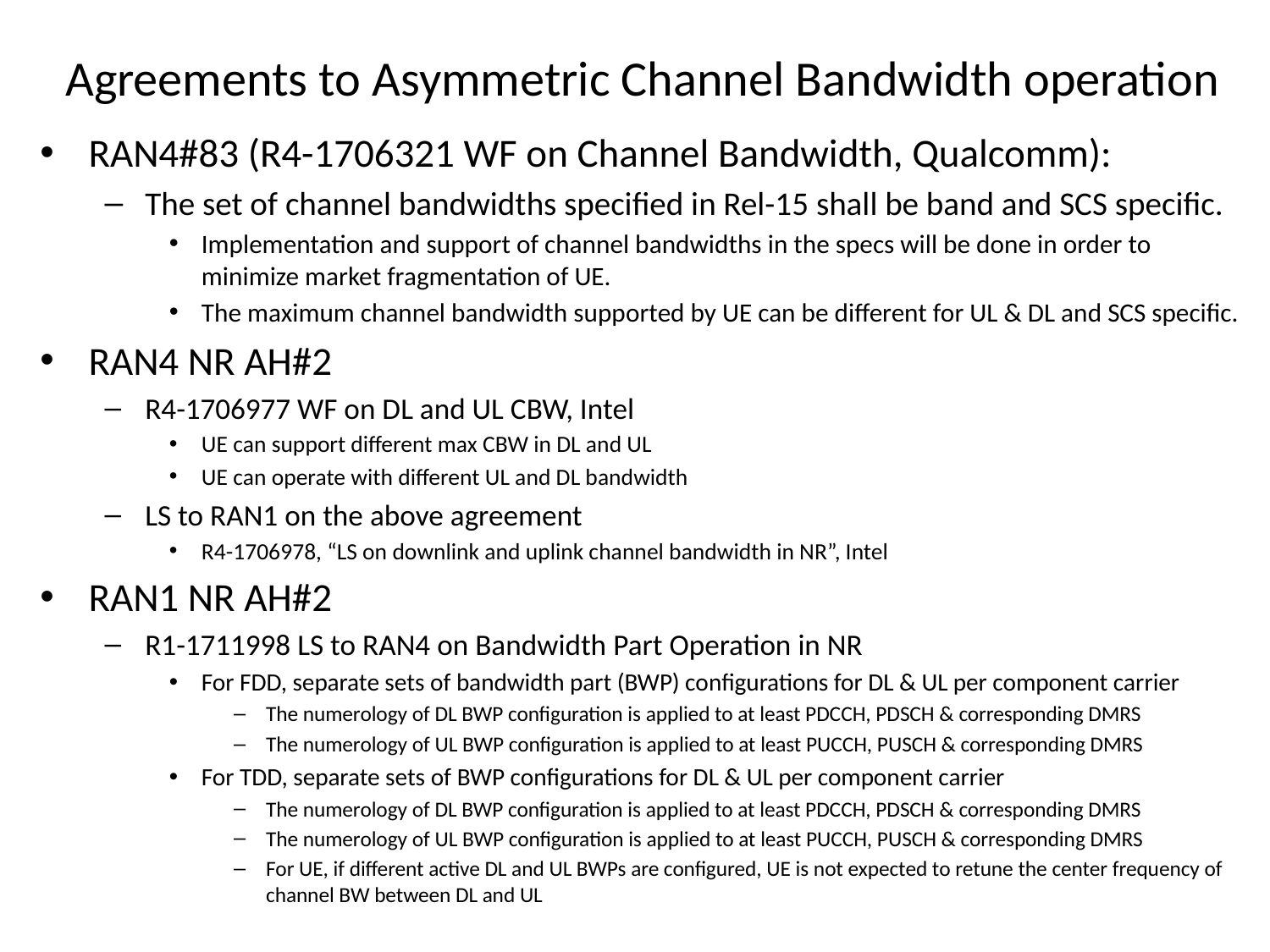

# Agreements to Asymmetric Channel Bandwidth operation
RAN4#83 (R4-1706321 WF on Channel Bandwidth, Qualcomm):
The set of channel bandwidths specified in Rel-15 shall be band and SCS specific.
Implementation and support of channel bandwidths in the specs will be done in order to minimize market fragmentation of UE.
The maximum channel bandwidth supported by UE can be different for UL & DL and SCS specific.
RAN4 NR AH#2
R4-1706977 WF on DL and UL CBW, Intel
UE can support different max CBW in DL and UL
UE can operate with different UL and DL bandwidth
LS to RAN1 on the above agreement
R4-1706978, “LS on downlink and uplink channel bandwidth in NR”, Intel
RAN1 NR AH#2
R1-1711998 LS to RAN4 on Bandwidth Part Operation in NR
For FDD, separate sets of bandwidth part (BWP) configurations for DL & UL per component carrier
The numerology of DL BWP configuration is applied to at least PDCCH, PDSCH & corresponding DMRS
The numerology of UL BWP configuration is applied to at least PUCCH, PUSCH & corresponding DMRS
For TDD, separate sets of BWP configurations for DL & UL per component carrier
The numerology of DL BWP configuration is applied to at least PDCCH, PDSCH & corresponding DMRS
The numerology of UL BWP configuration is applied to at least PUCCH, PUSCH & corresponding DMRS
For UE, if different active DL and UL BWPs are configured, UE is not expected to retune the center frequency of channel BW between DL and UL